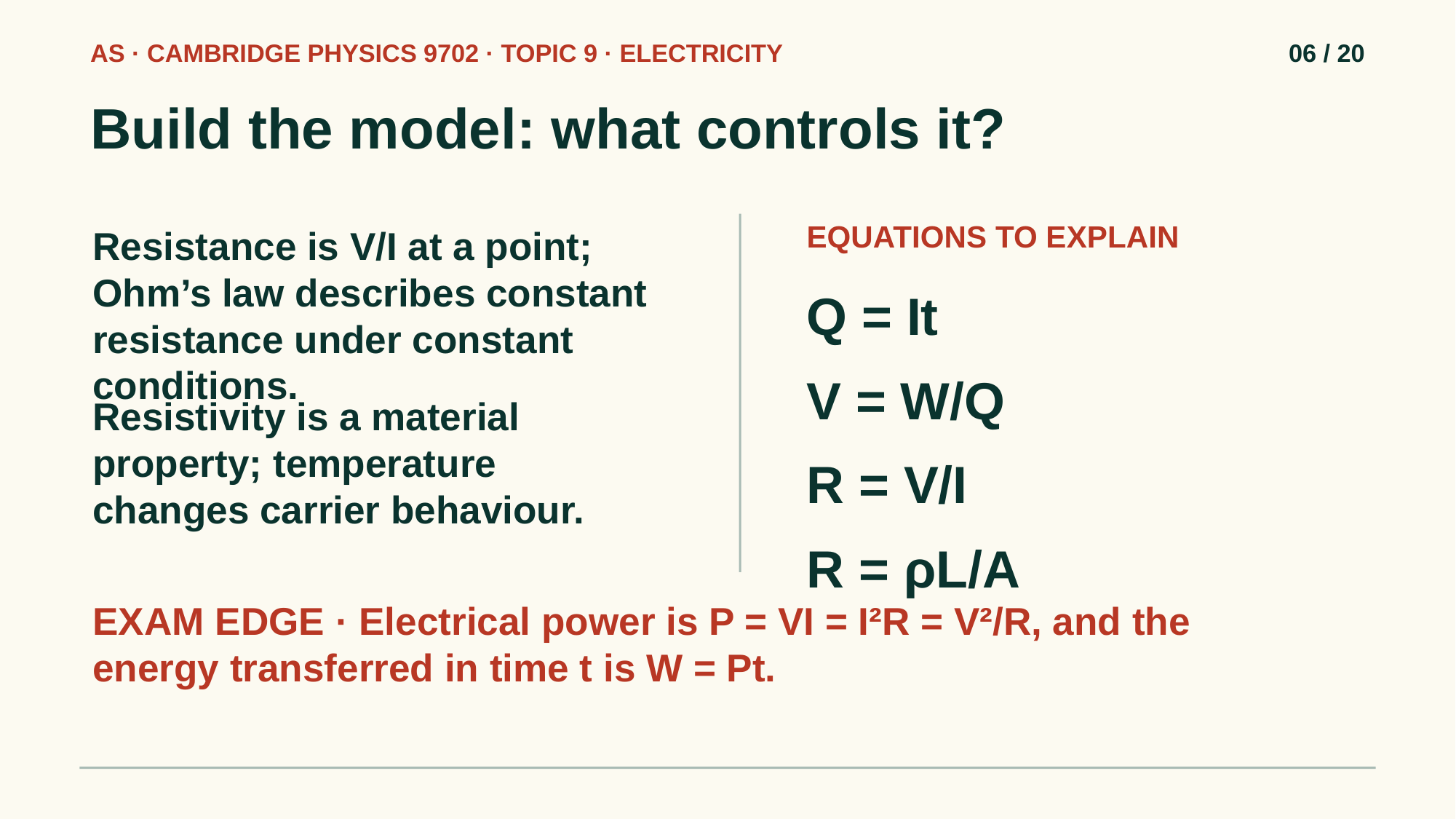

AS · CAMBRIDGE PHYSICS 9702 · TOPIC 9 · ELECTRICITY
06 / 20
Build the model: what controls it?
EQUATIONS TO EXPLAIN

Resistance is V/I at a point; Ohm’s law describes constant resistance under constant conditions.
Q = It
V = W/Q
Resistivity is a material property; temperature changes carrier behaviour.
R = V/I
R = ρL/A
EXAM EDGE · Electrical power is P = VI = I²R = V²/R, and the energy transferred in time t is W = Pt.